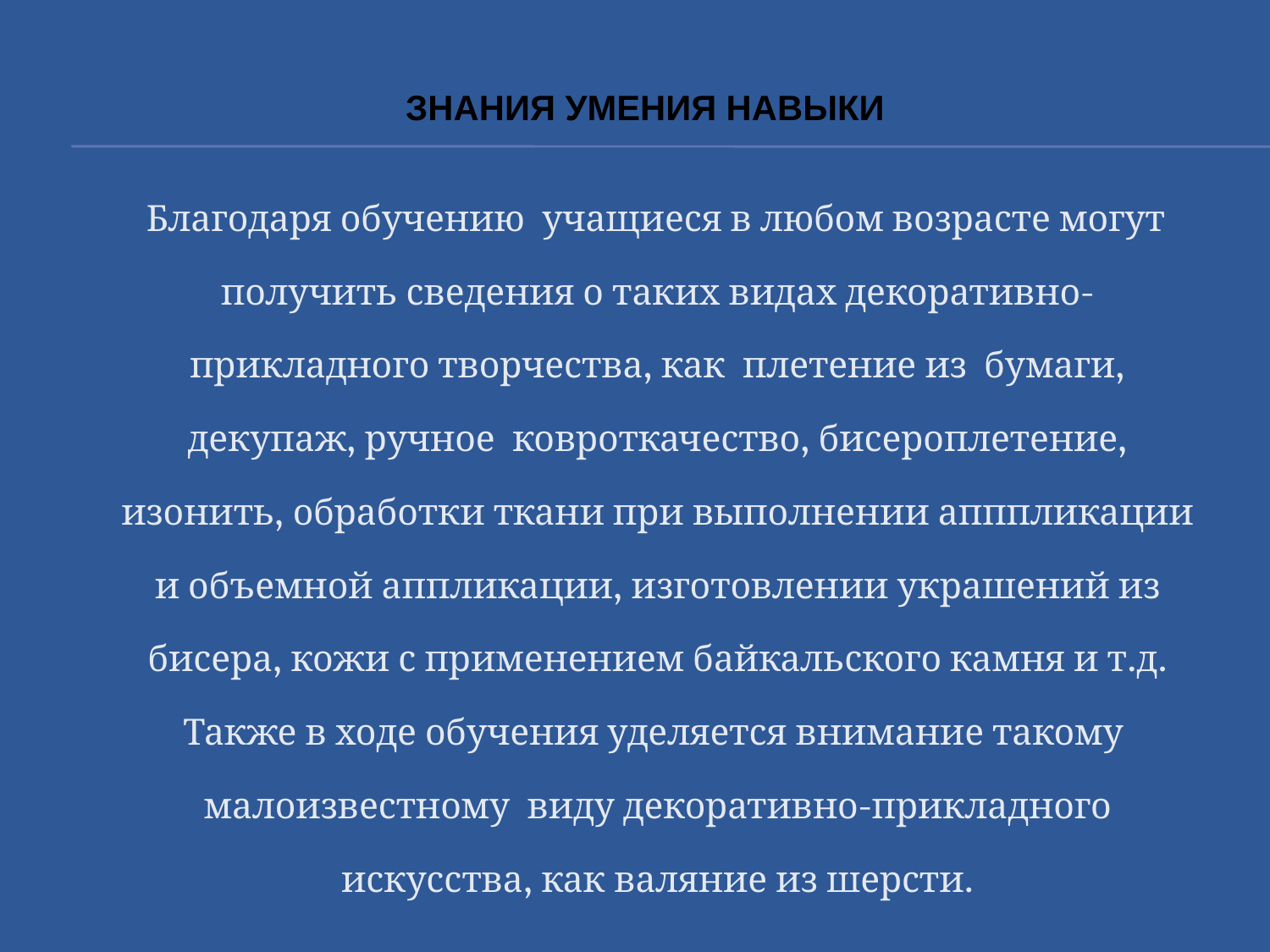

# Знания умения навыки
     Благодаря обучению  учащиеся в любом возрасте могут получить сведения о таких видах декоративно-прикладного творчества, как  плетение из  бумаги, декупаж, ручное  ковроткачество, бисероплетение, изонить, обработки ткани при выполнении апппликации и объемной аппликации, изготовлении украшений из бисера, кожи с применением байкальского камня и т.д. Также в ходе обучения уделяется внимание такому  малоизвестному  виду декоративно-прикладного искусства, как валяние из шерсти.